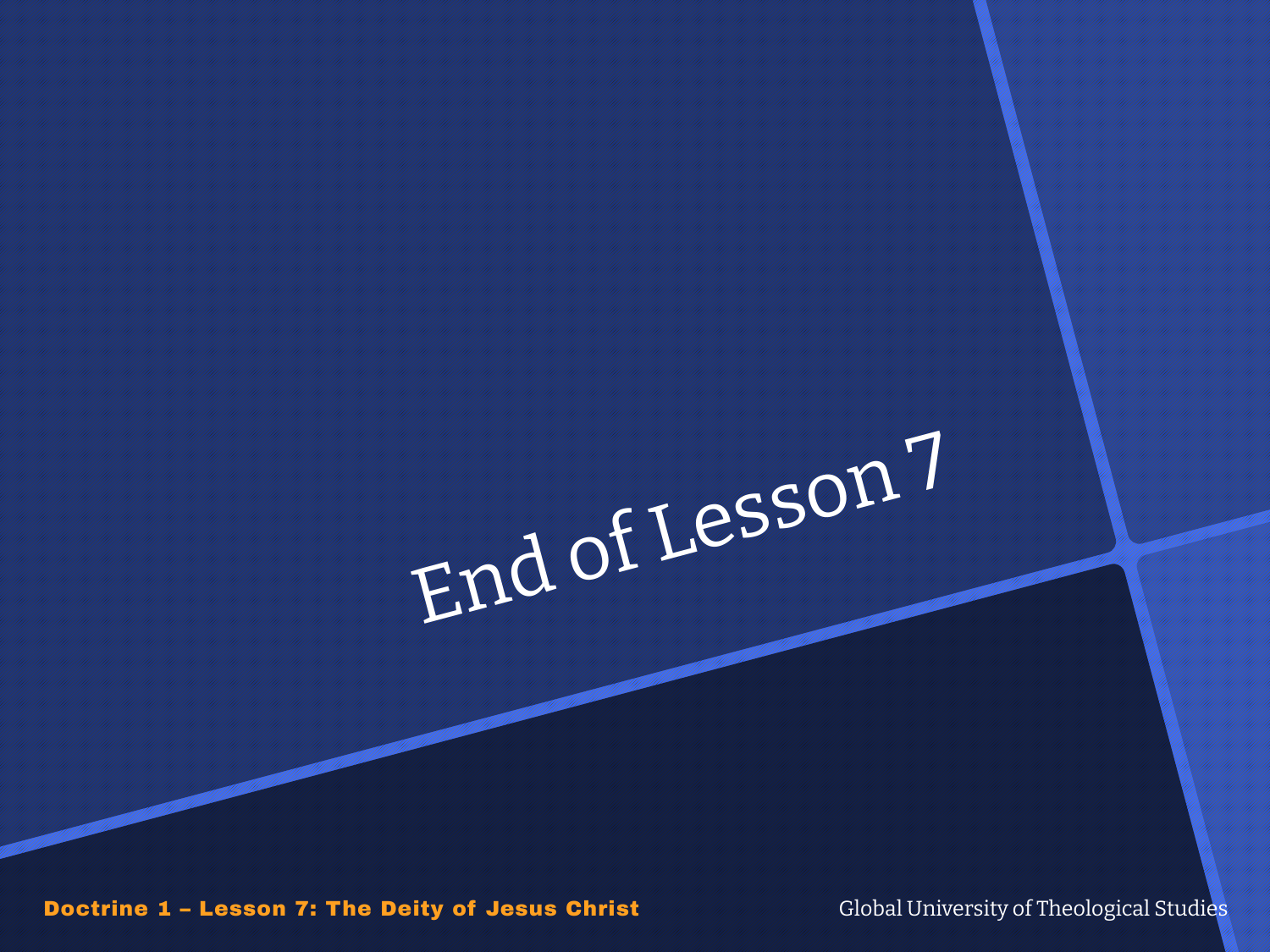

# End of Lesson 7
Doctrine 1 – Lesson 7: The Deity of Jesus Christ                         Global University of Theological Studies